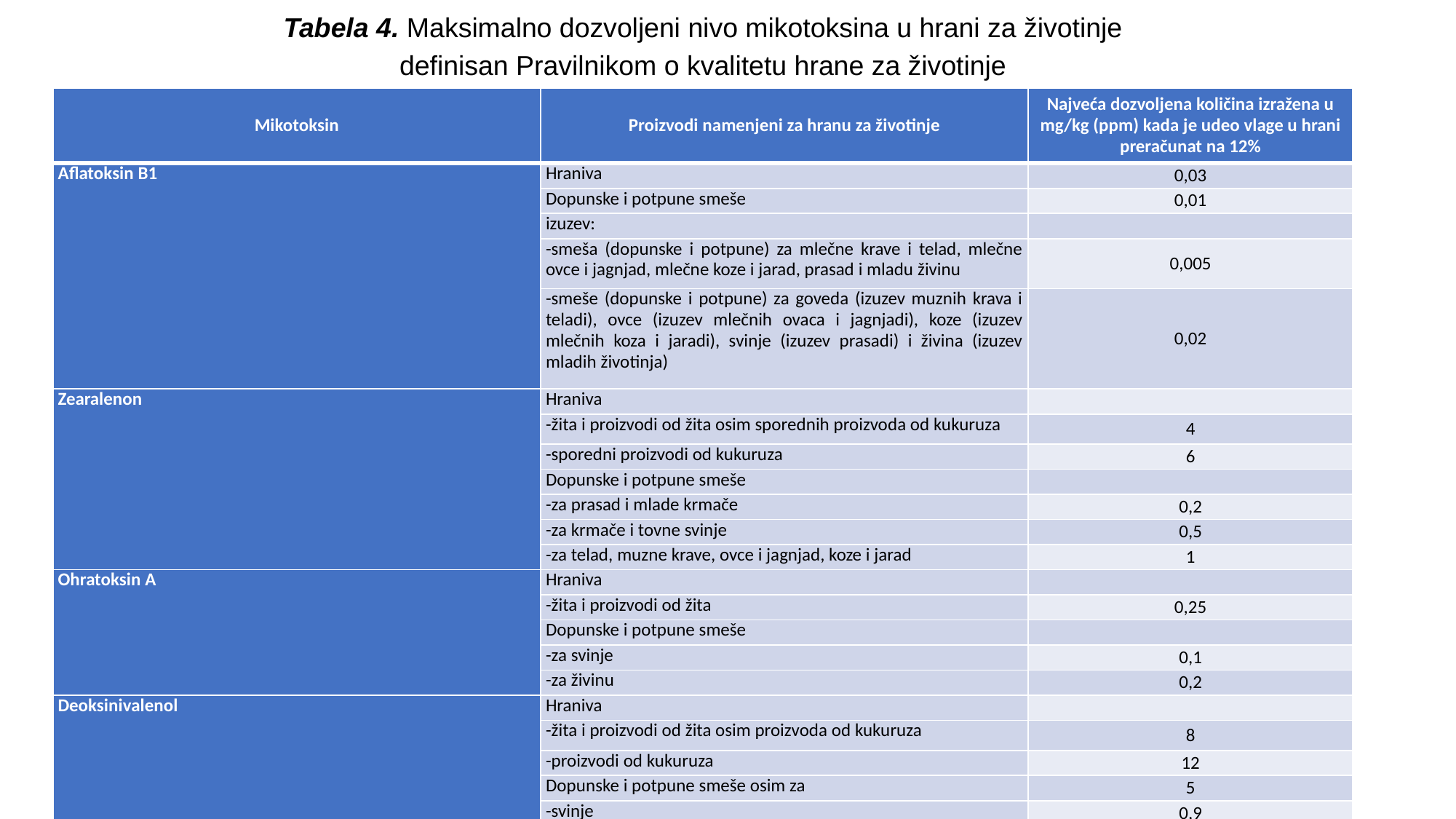

Tabela 4. Maksimalno dozvoljeni nivo mikotoksina u hrani za životinje definisan Pravilnikom o kvalitetu hrane za životinje
| Mikotoksin | Proizvodi namenjeni za hranu za životinje | Najveća dozvoljena količina izražena u mg/kg (ppm) kada je udeo vlage u hrani preračunat na 12% |
| --- | --- | --- |
| Aflatoksin B1 | Hraniva | 0,03 |
|  | Dopunske i potpune smeše | 0,01 |
|  | izuzev: |  |
|  | -smeša (dopunske i potpune) za mlečne krave i telad, mlečne ovce i jagnjad, mlečne koze i jarad, prasad i mladu živinu | 0,005 |
|  | -smeše (dopunske i potpune) za goveda (izuzev muznih krava i teladi), ovce (izuzev mlečnih ovaca i jagnjadi), koze (izuzev mlečnih koza i jaradi), svinje (izuzev prasadi) i živina (izuzev mladih životinja) | 0,02 |
| Zearalenon | Hraniva |  |
|  | -žita i proizvodi od žita osim sporednih proizvoda od kukuruza | 4 |
|  | -sporedni proizvodi od kukuruza | 6 |
|  | Dopunske i potpune smeše |  |
|  | -za prasad i mlade krmače | 0,2 |
|  | -za krmače i tovne svinje | 0,5 |
|  | -za telad, muzne krave, ovce i jagnjad, koze i jarad | 1 |
| Ohratoksin A | Hraniva |  |
|  | -žita i proizvodi od žita | 0,25 |
|  | Dopunske i potpune smeše |  |
|  | -za svinje | 0,1 |
|  | -za živinu | 0,2 |
| Deoksinivalenol | Hraniva |  |
|  | -žita i proizvodi od žita osim proizvoda od kukuruza | 8 |
|  | -proizvodi od kukuruza | 12 |
|  | Dopunske i potpune smeše osim za | 5 |
|  | -svinje | 0,9 |
|  | -telad (<4 meseca), jagnjad i jarad | 2 |